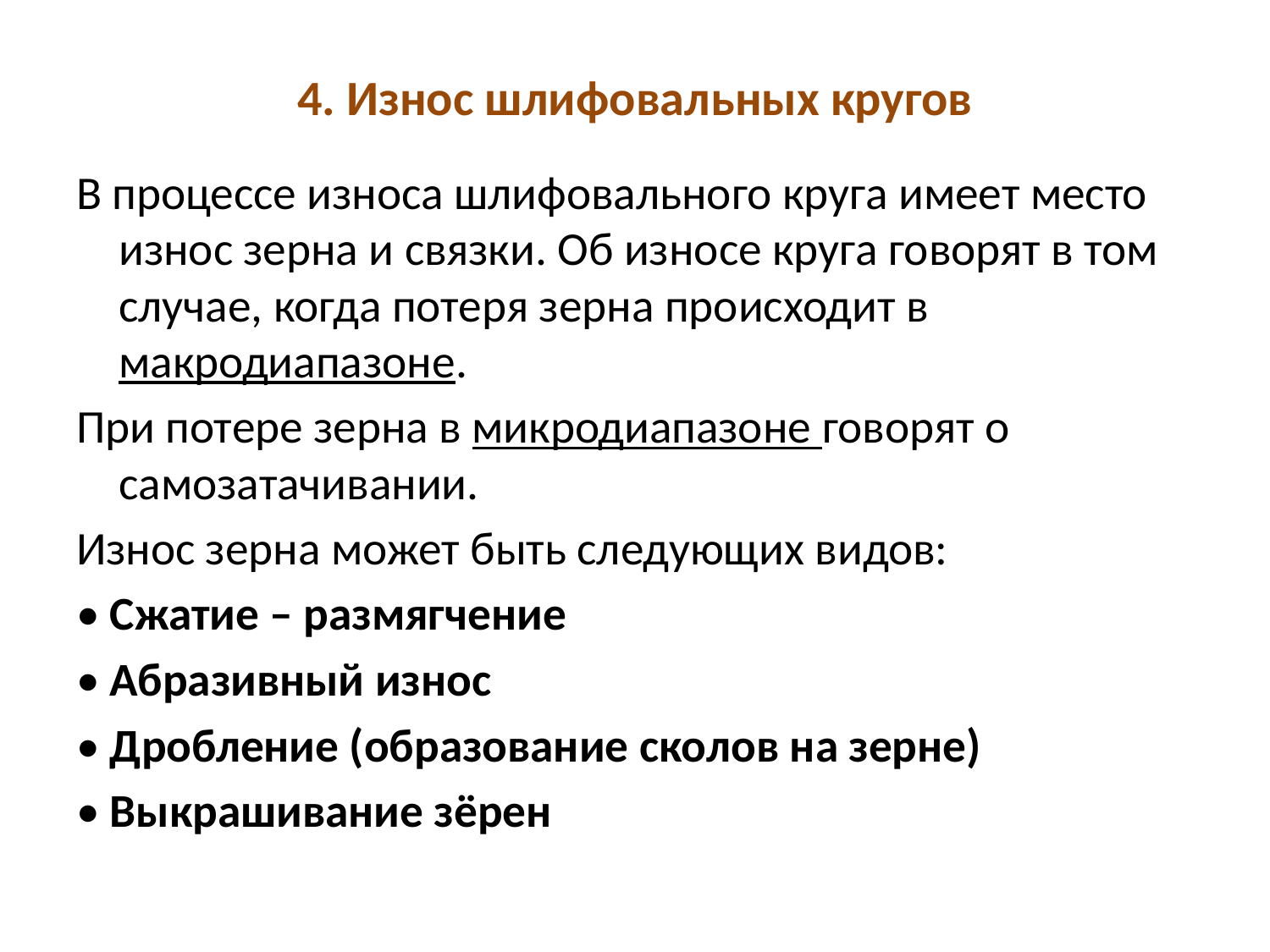

# 4. Износ шлифовальных кругов
В процессе износа шлифовального круга имеет место износ зерна и связки. Об износе круга говорят в том случае, когда потеря зерна происходит в макродиапазоне.
При потере зерна в микродиапазоне говорят о самозатачивании.
Износ зерна может быть следующих видов:
• Сжатие – размягчение
• Абразивный износ
• Дробление (образование сколов на зерне)
• Выкрашивание зёрен